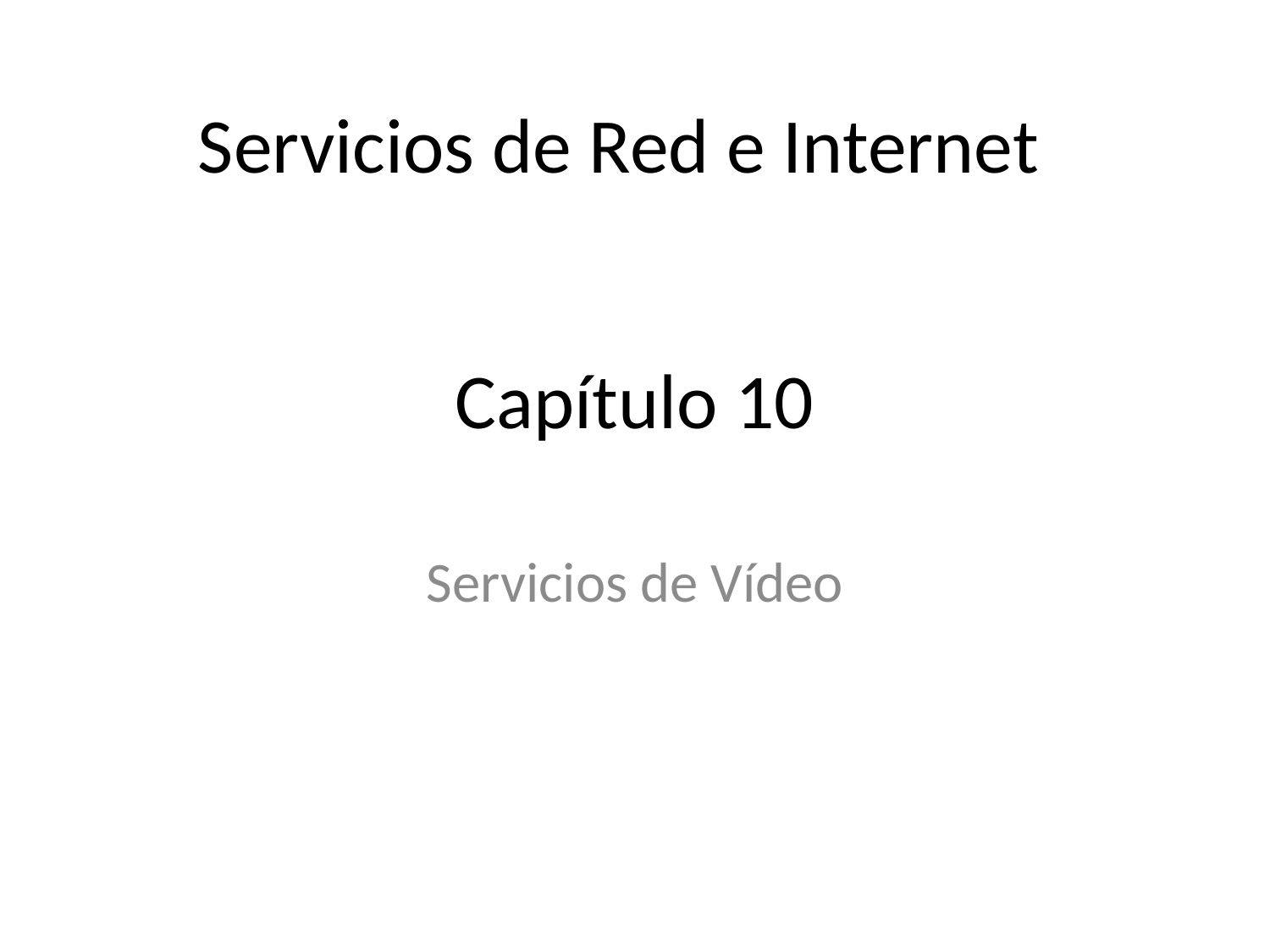

Servicios de Red e Internet
# Capítulo 10
Servicios de Vídeo